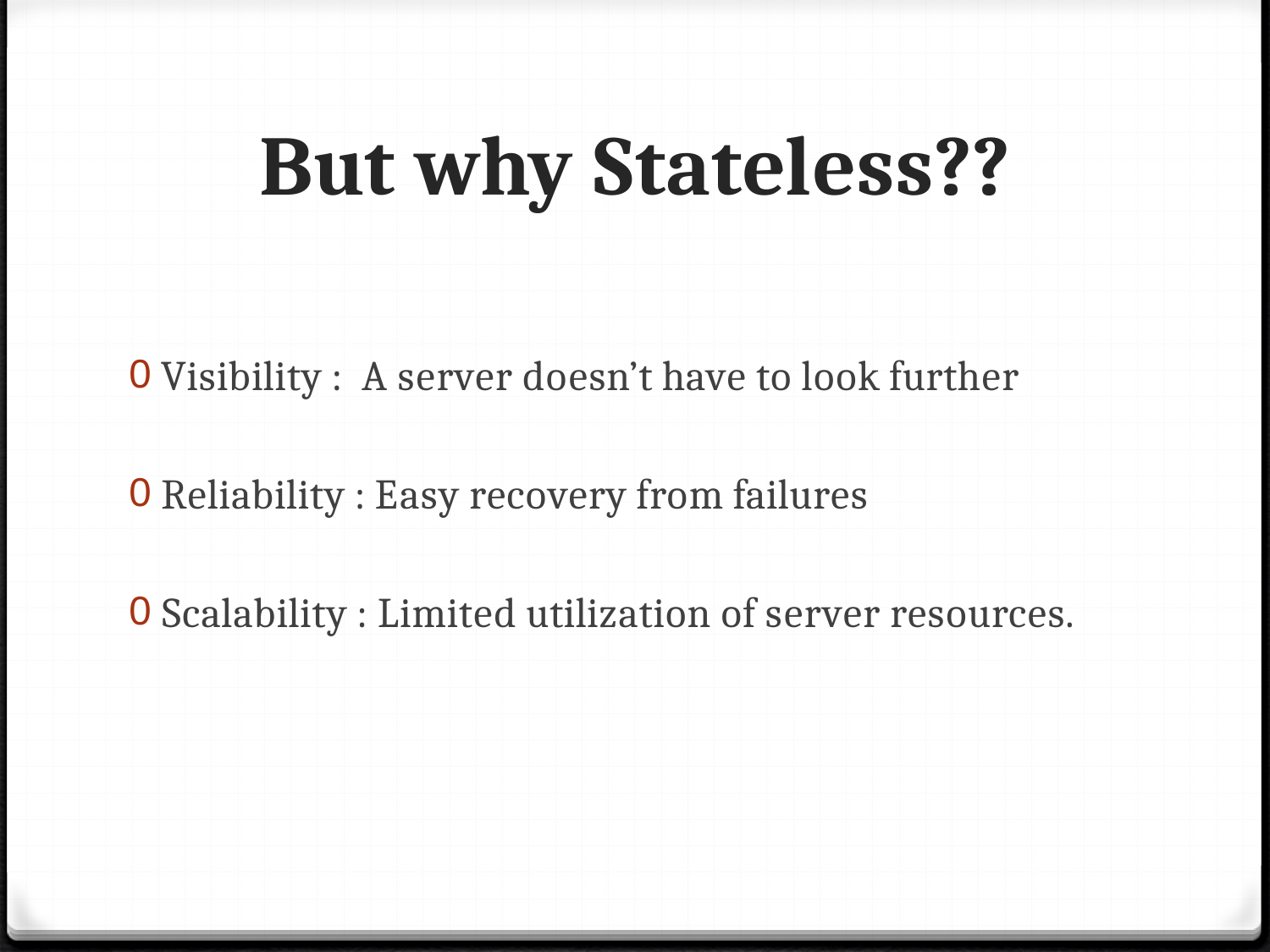

# But why Stateless??

Visibility :  A server doesn’t have to look further

Reliability : Easy recovery from failures

Scalability : Limited utilization of server resources.